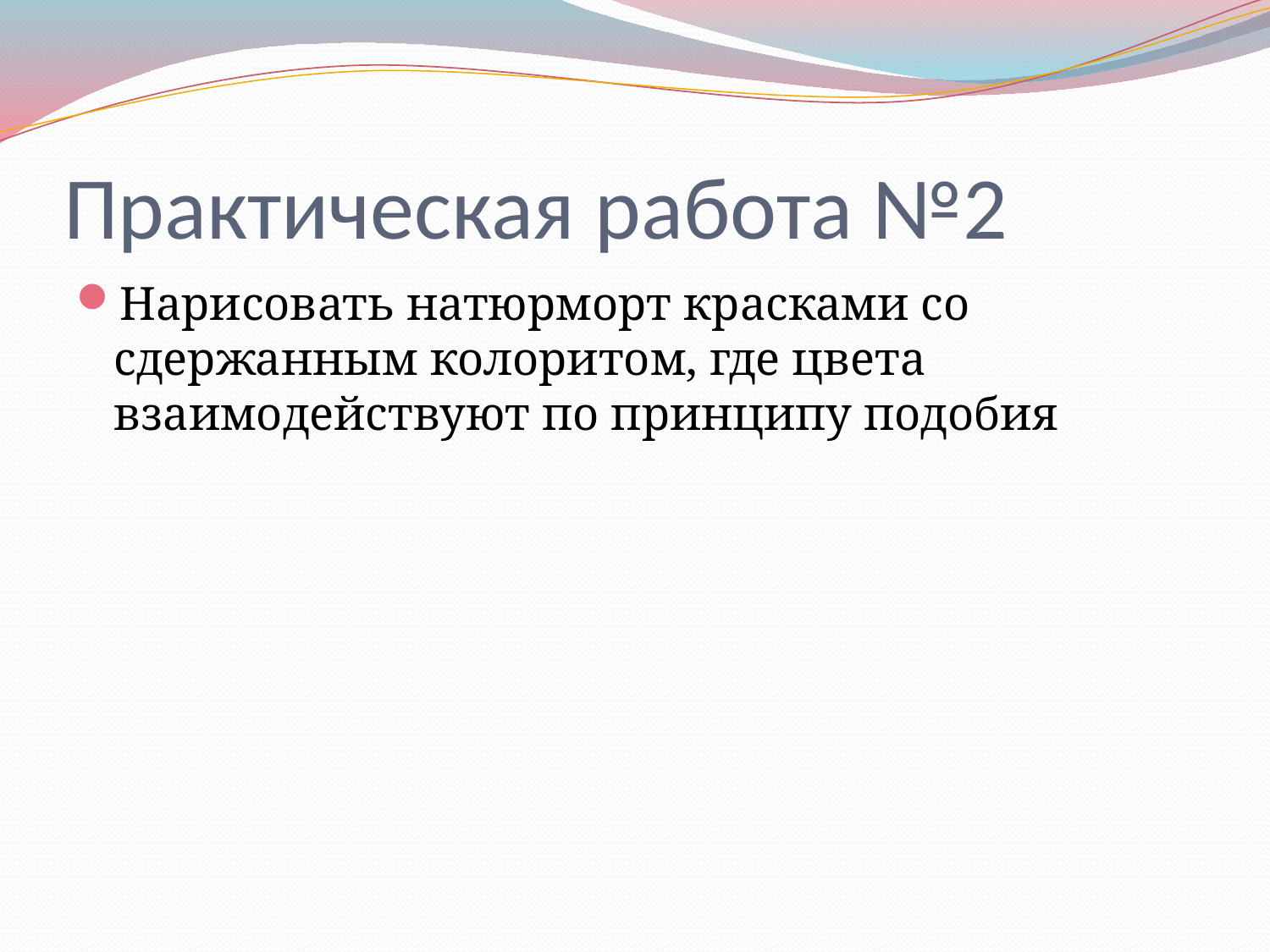

# Практическая работа №2
Нарисовать натюрморт красками со сдержанным колоритом, где цвета взаимодействуют по принципу подобия